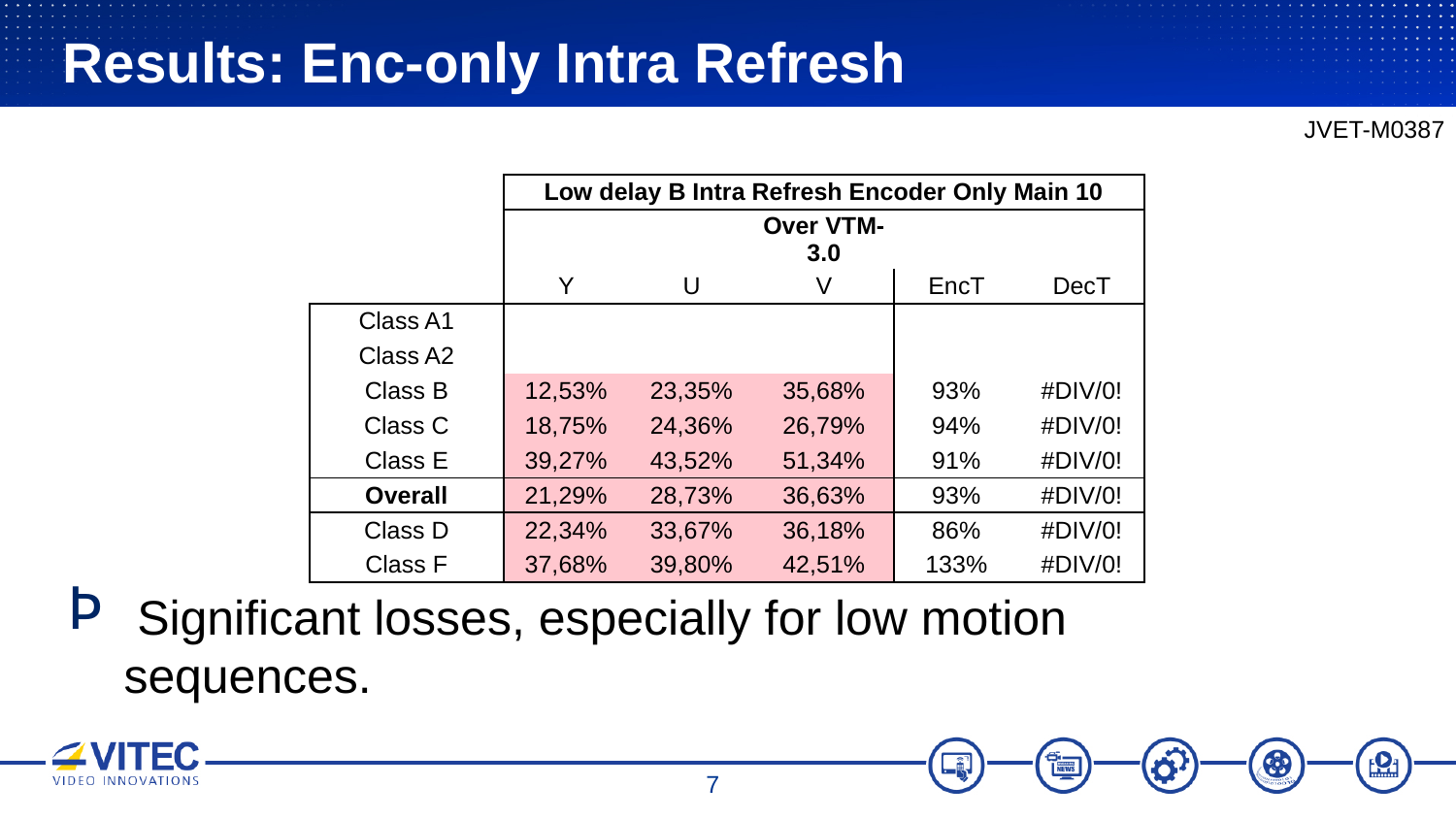

# Results: Enc-only Intra Refresh
JVET-M0387

 Significant losses, especially for low motion sequences.
|  | Low delay B Intra Refresh Encoder Only Main 10 |  |  |  |  |
| --- | --- | --- | --- | --- | --- |
|  |  |  | Over VTM-3.0 |  |  |
|  | Y | U | V | EncT | DecT |
| Class A1 |  |  |  |  |  |
| Class A2 |  |  |  |  |  |
| Class B | 12,53% | 23,35% | 35,68% | 93% | #DIV/0! |
| Class C | 18,75% | 24,36% | 26,79% | 94% | #DIV/0! |
| Class E | 39,27% | 43,52% | 51,34% | 91% | #DIV/0! |
| Overall | 21,29% | 28,73% | 36,63% | 93% | #DIV/0! |
| Class D | 22,34% | 33,67% | 36,18% | 86% | #DIV/0! |
| Class F | 37,68% | 39,80% | 42,51% | 133% | #DIV/0! |
7